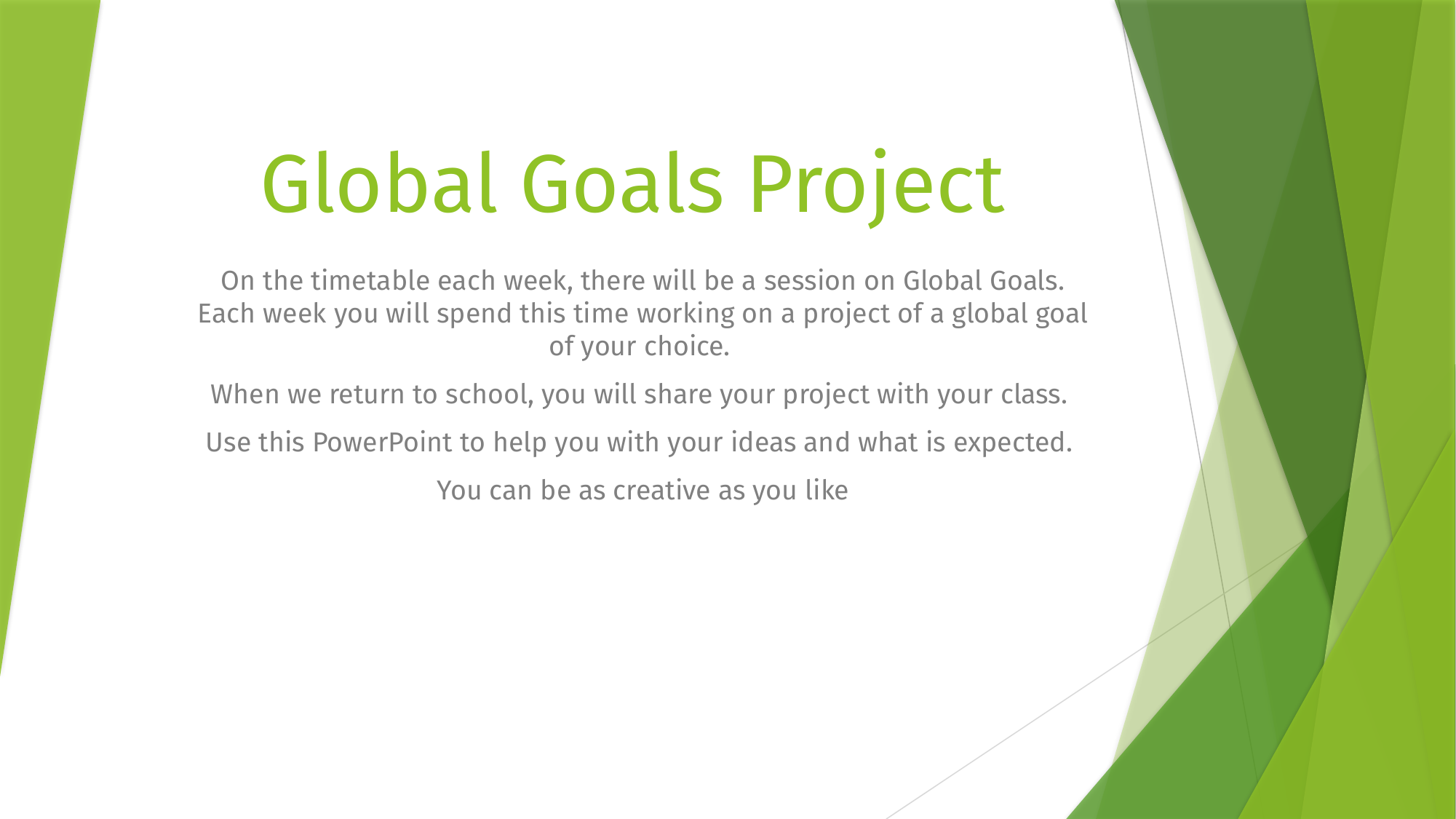

# Global Goals Project
On the timetable each week, there will be a session on Global Goals. Each week you will spend this time working on a project of a global goal of your choice.
When we return to school, you will share your project with your class.
Use this PowerPoint to help you with your ideas and what is expected.
You can be as creative as you like